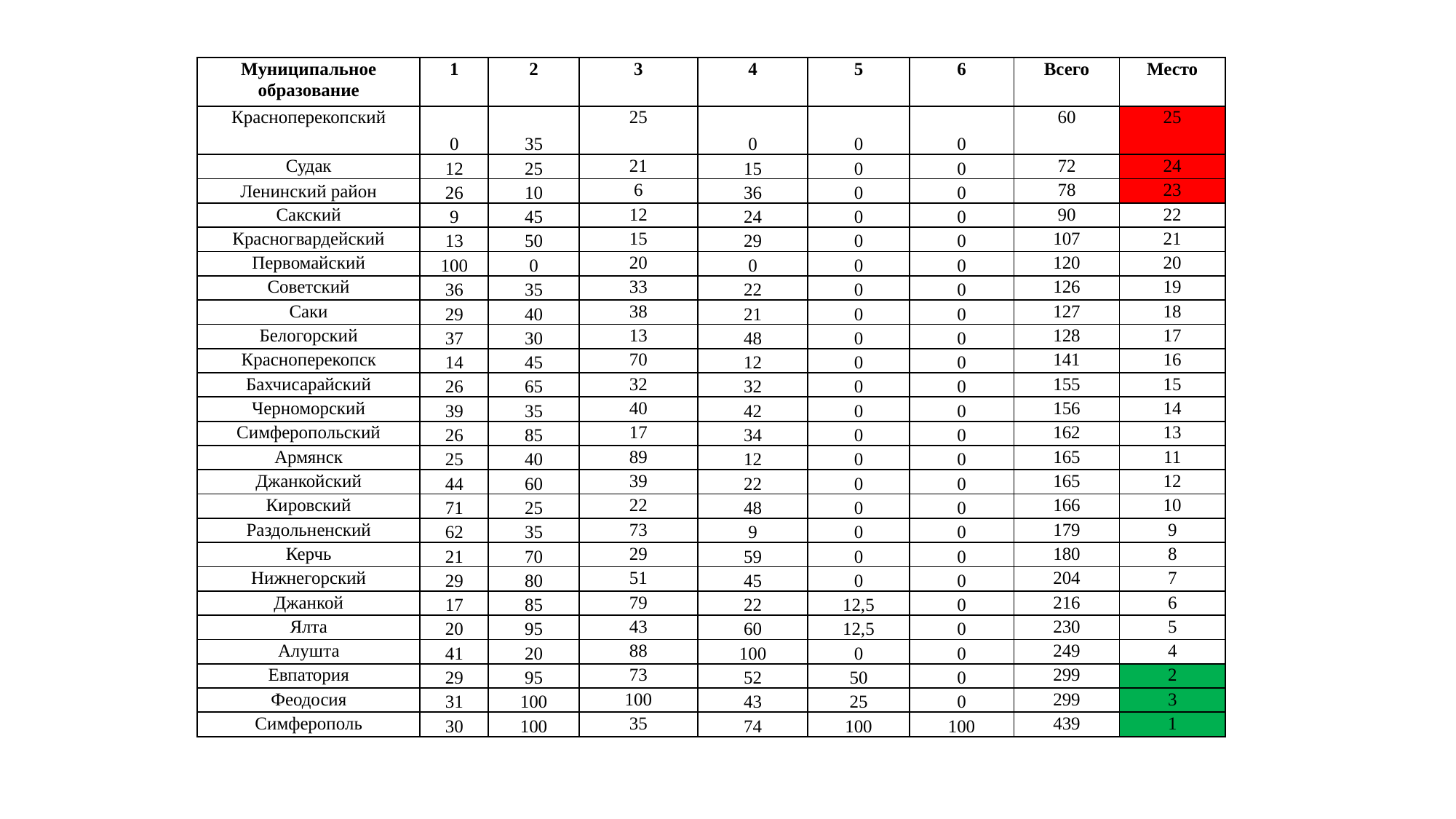

| Муниципальное образование | 1 | 2 | 3 | 4 | 5 | 6 | Всего | Место |
| --- | --- | --- | --- | --- | --- | --- | --- | --- |
| Красноперекопский | 0 | 35 | 25 | 0 | 0 | 0 | 60 | 25 |
| Судак | 12 | 25 | 21 | 15 | 0 | 0 | 72 | 24 |
| Ленинский район | 26 | 10 | 6 | 36 | 0 | 0 | 78 | 23 |
| Сакский | 9 | 45 | 12 | 24 | 0 | 0 | 90 | 22 |
| Красногвардейский | 13 | 50 | 15 | 29 | 0 | 0 | 107 | 21 |
| Первомайский | 100 | 0 | 20 | 0 | 0 | 0 | 120 | 20 |
| Советский | 36 | 35 | 33 | 22 | 0 | 0 | 126 | 19 |
| Саки | 29 | 40 | 38 | 21 | 0 | 0 | 127 | 18 |
| Белогорский | 37 | 30 | 13 | 48 | 0 | 0 | 128 | 17 |
| Красноперекопск | 14 | 45 | 70 | 12 | 0 | 0 | 141 | 16 |
| Бахчисарайский | 26 | 65 | 32 | 32 | 0 | 0 | 155 | 15 |
| Черноморский | 39 | 35 | 40 | 42 | 0 | 0 | 156 | 14 |
| Симферопольский | 26 | 85 | 17 | 34 | 0 | 0 | 162 | 13 |
| Армянск | 25 | 40 | 89 | 12 | 0 | 0 | 165 | 11 |
| Джанкойский | 44 | 60 | 39 | 22 | 0 | 0 | 165 | 12 |
| Кировский | 71 | 25 | 22 | 48 | 0 | 0 | 166 | 10 |
| Раздольненский | 62 | 35 | 73 | 9 | 0 | 0 | 179 | 9 |
| Керчь | 21 | 70 | 29 | 59 | 0 | 0 | 180 | 8 |
| Нижнегорский | 29 | 80 | 51 | 45 | 0 | 0 | 204 | 7 |
| Джанкой | 17 | 85 | 79 | 22 | 12,5 | 0 | 216 | 6 |
| Ялта | 20 | 95 | 43 | 60 | 12,5 | 0 | 230 | 5 |
| Алушта | 41 | 20 | 88 | 100 | 0 | 0 | 249 | 4 |
| Евпатория | 29 | 95 | 73 | 52 | 50 | 0 | 299 | 2 |
| Феодосия | 31 | 100 | 100 | 43 | 25 | 0 | 299 | 3 |
| Симферополь | 30 | 100 | 35 | 74 | 100 | 100 | 439 | 1 |